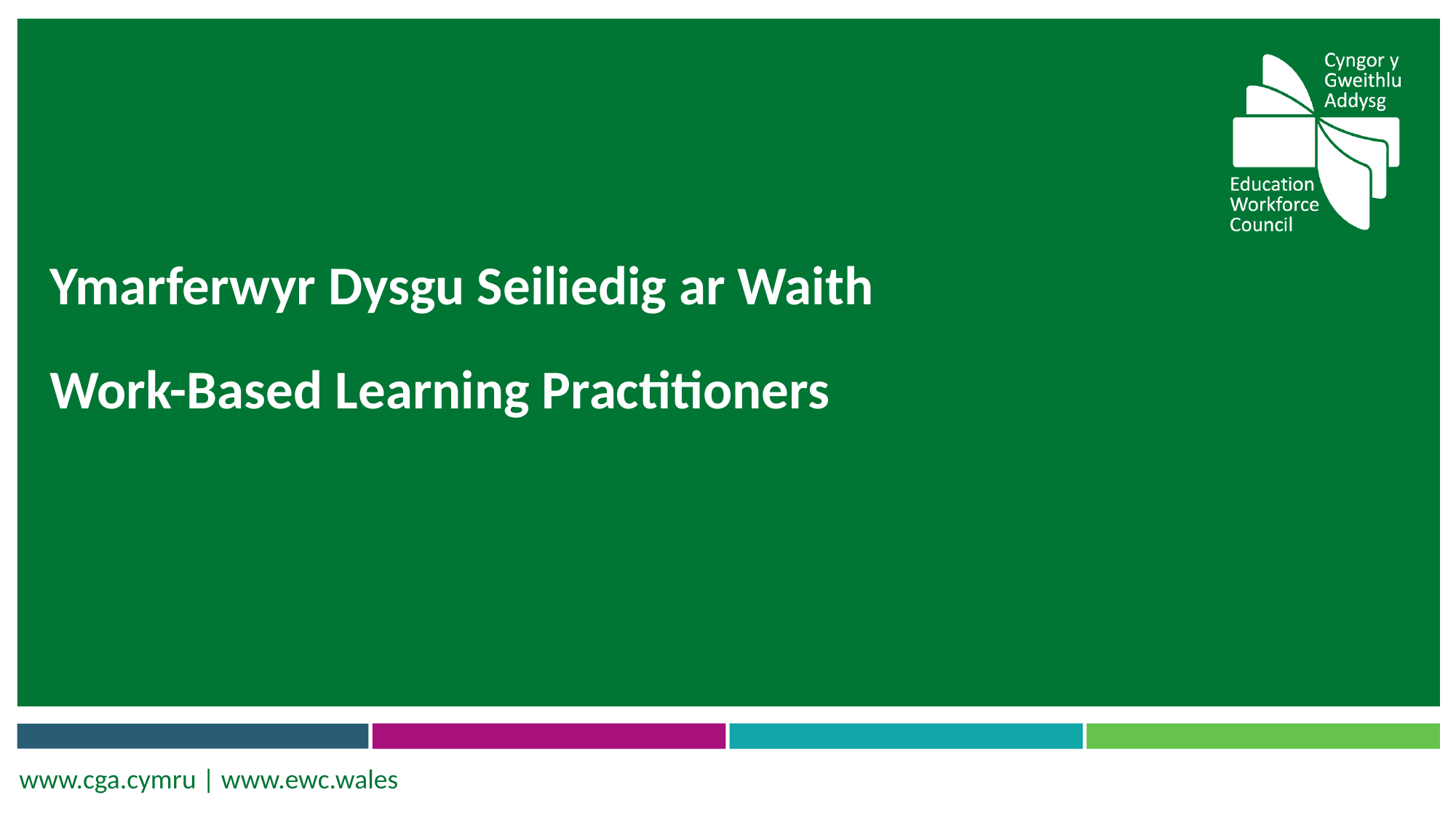

Ymarferwyr Dysgu Seiliedig ar Waith
Work-Based Learning Practitioners